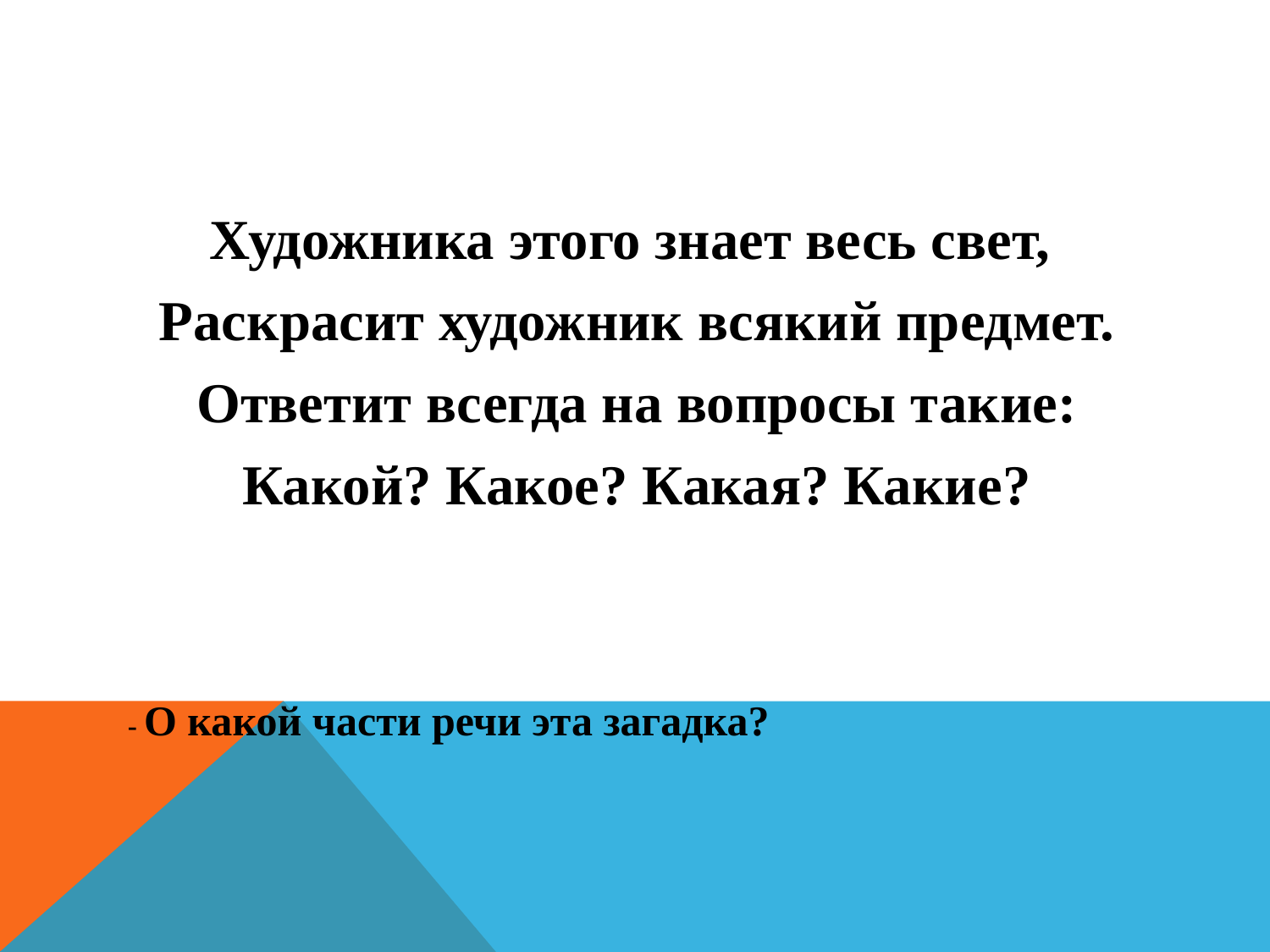

#
Художника этого знает весь свет,
Раскрасит художник всякий предмет.
Ответит всегда на вопросы такие:
Какой? Какое? Какая? Какие?

- О какой части речи эта загадка?